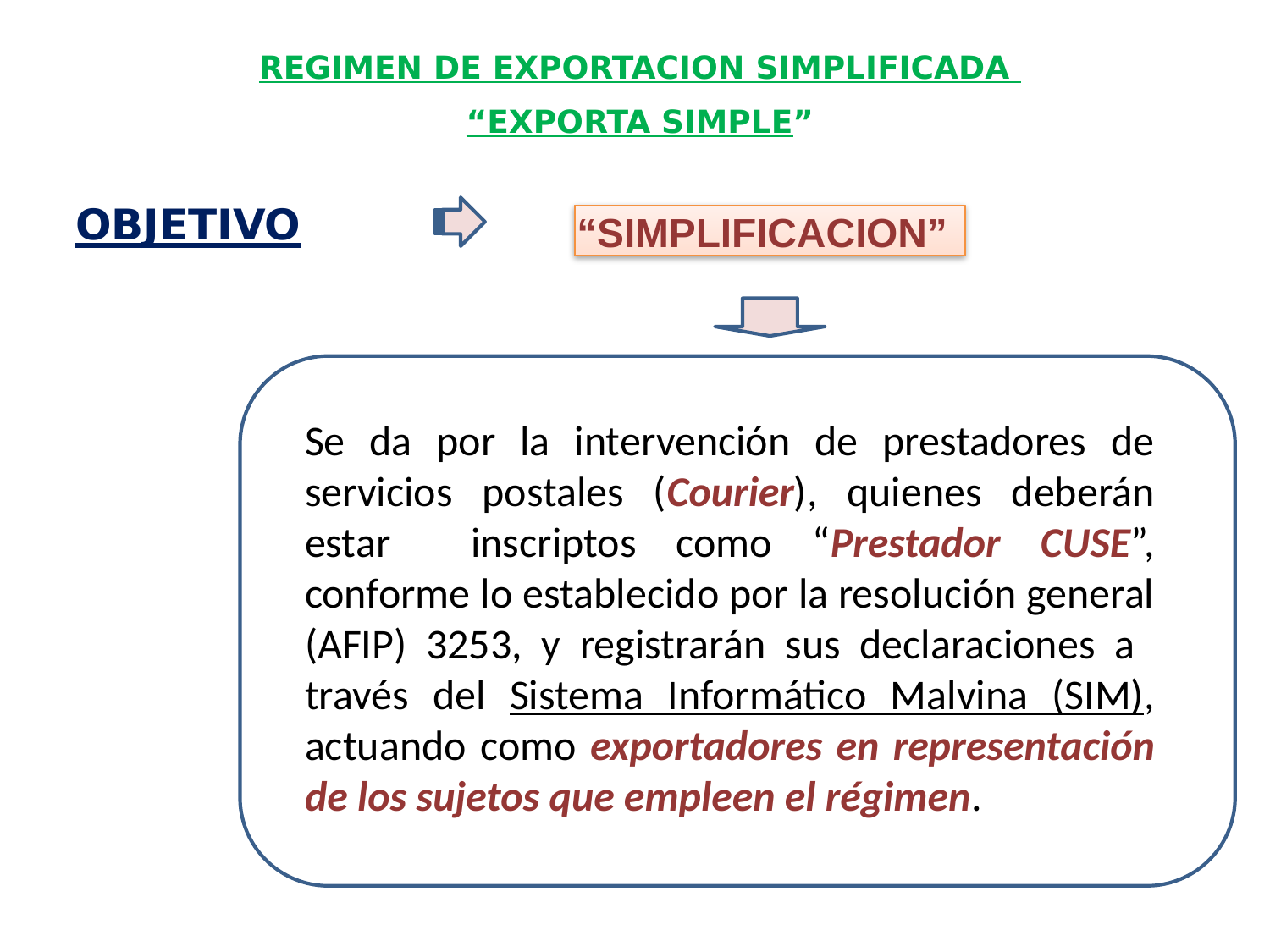

REGIMEN DE EXPORTACION SIMPLIFICADA
“EXPORTA SIMPLE”
OBJETIVO

“SIMPLIFICACION”

Se da por la intervención de prestadores de servicios postales (Courier), quienes deberán estar  inscriptos como “Prestador CUSE”, conforme lo establecido por la resolución general (AFIP) 3253, y registrarán sus declaraciones a  través del Sistema Informático Malvina (SIM), actuando como exportadores en representación de los sujetos que empleen el régimen.